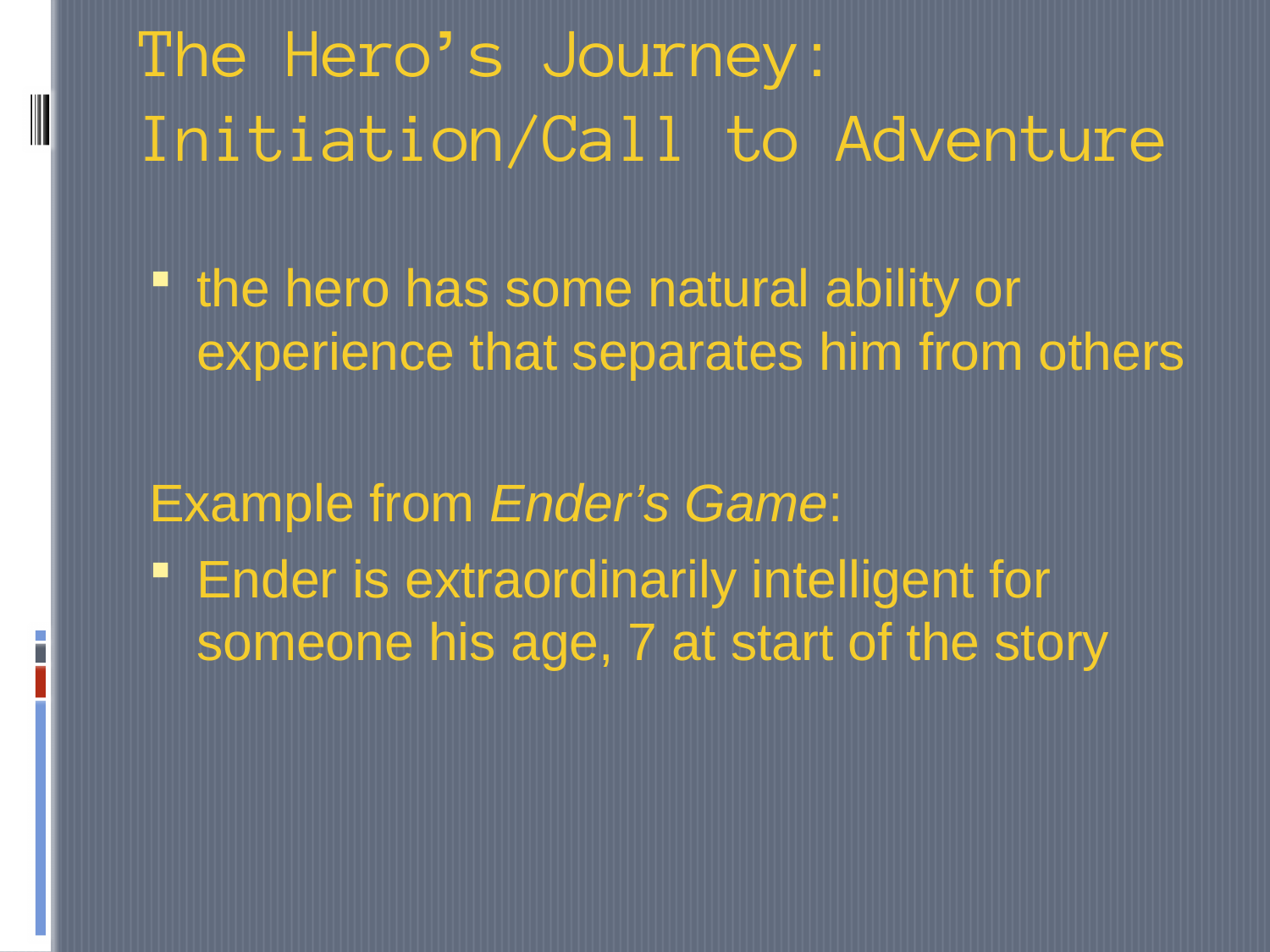

# The Hero’s Journey: Initiation/Call to Adventure
the hero has some natural ability or experience that separates him from others

Example from Ender’s Game:
Ender is extraordinarily intelligent for someone his age, 7 at start of the story